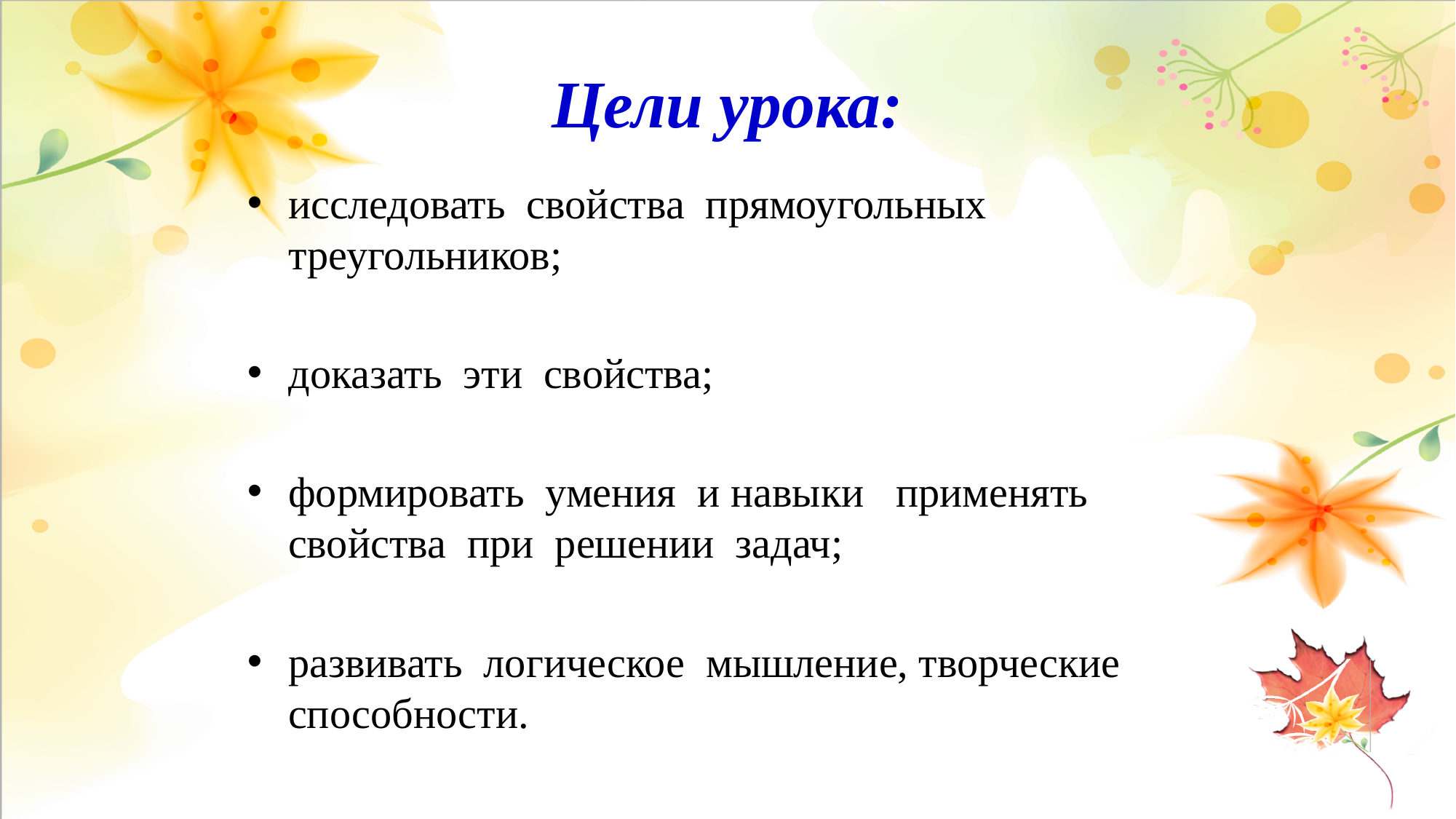

# Цели урока:
исследовать  свойства  прямоугольных треугольников;

доказать  эти  свойства;

формировать  умения  и навыки   применять  свойства  при  решении  задач;

развивать  логическое  мышление, творческие   способности.